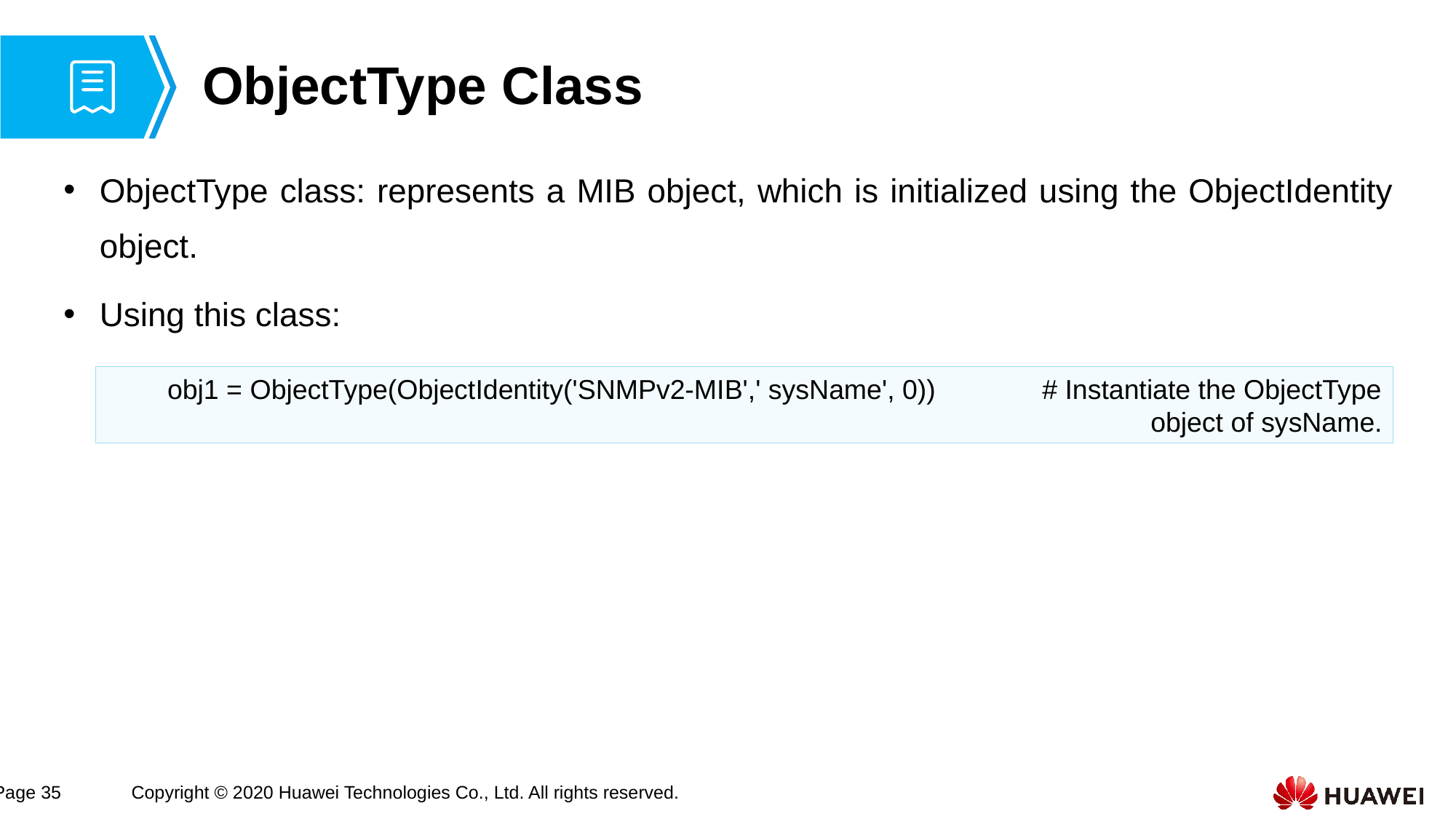

# ObjectType Class
ObjectType class: represents a MIB object, which is initialized using the ObjectIdentity object.
Using this class:

obj1 = ObjectType(ObjectIdentity('SNMPv2-MIB',' sysName', 0))              # Instantiate the ObjectType object of sysName.